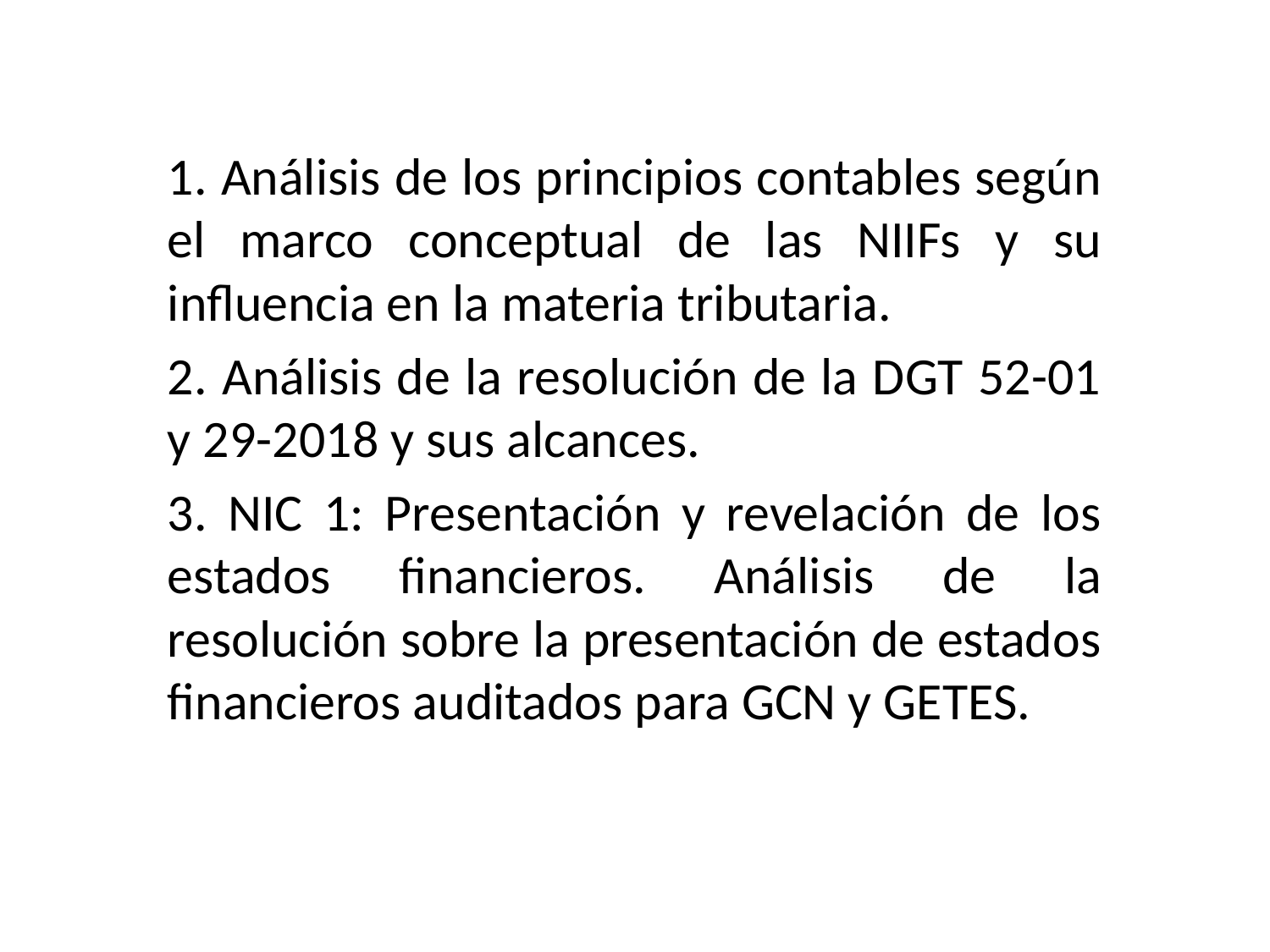

#
1. Análisis de los principios contables según el marco conceptual de las NIIFs y su influencia en la materia tributaria.
2. Análisis de la resolución de la DGT 52-01 y 29-2018 y sus alcances.
3. NIC 1: Presentación y revelación de los estados financieros. Análisis de la resolución sobre la presentación de estados financieros auditados para GCN y GETES.